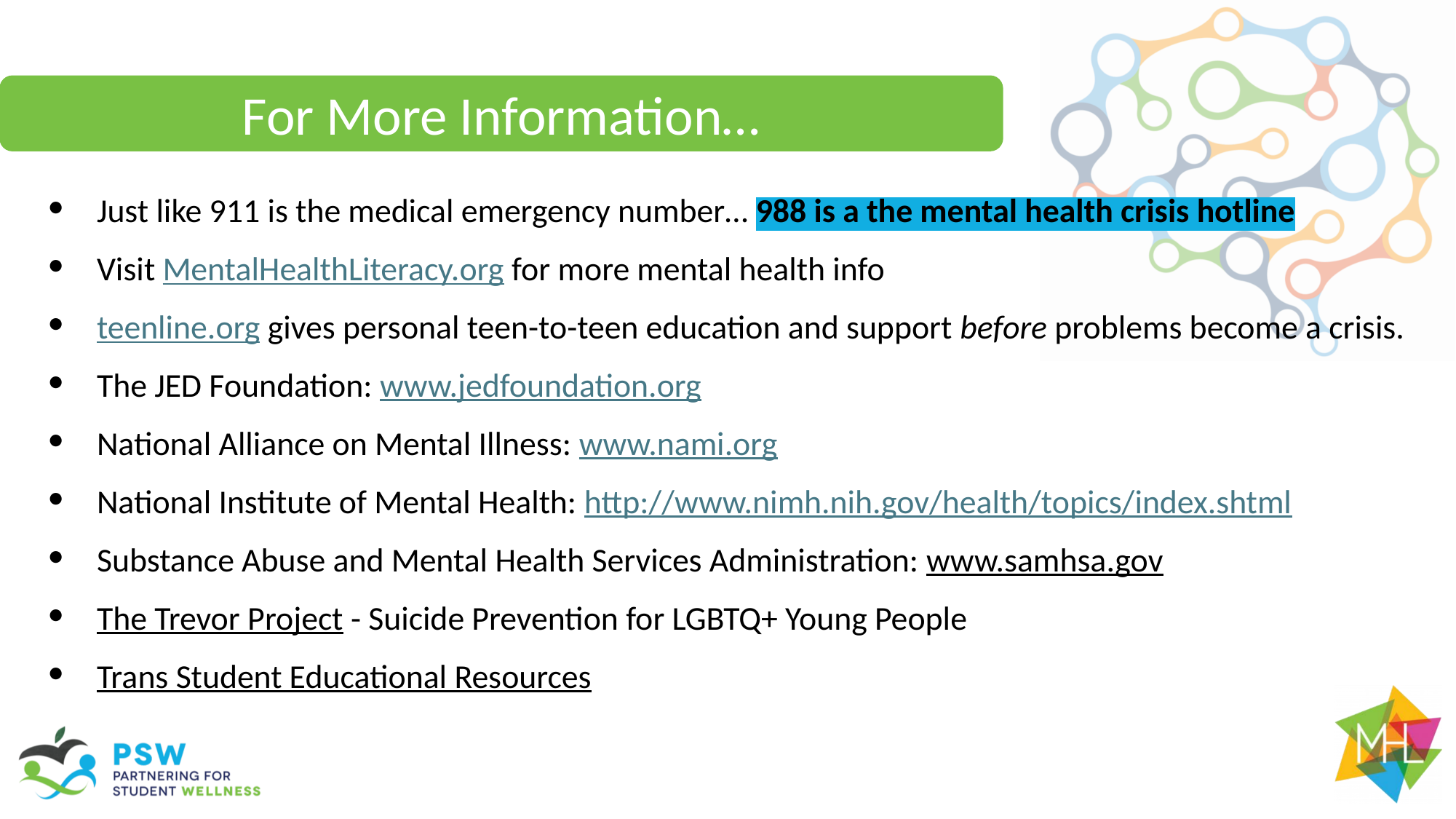

For More Information…
Just like 911 is the medical emergency number… 988 is a the mental health crisis hotline
Visit MentalHealthLiteracy.org for more mental health info
teenline.org gives personal teen-to-teen education and support before problems become a crisis.
The JED Foundation: www.jedfoundation.org
National Alliance on Mental Illness: www.nami.org
National Institute of Mental Health: http://www.nimh.nih.gov/health/topics/index.shtml
Substance Abuse and Mental Health Services Administration: www.samhsa.gov
The Trevor Project - Suicide Prevention for LGBTQ+ Young People
Trans Student Educational Resources